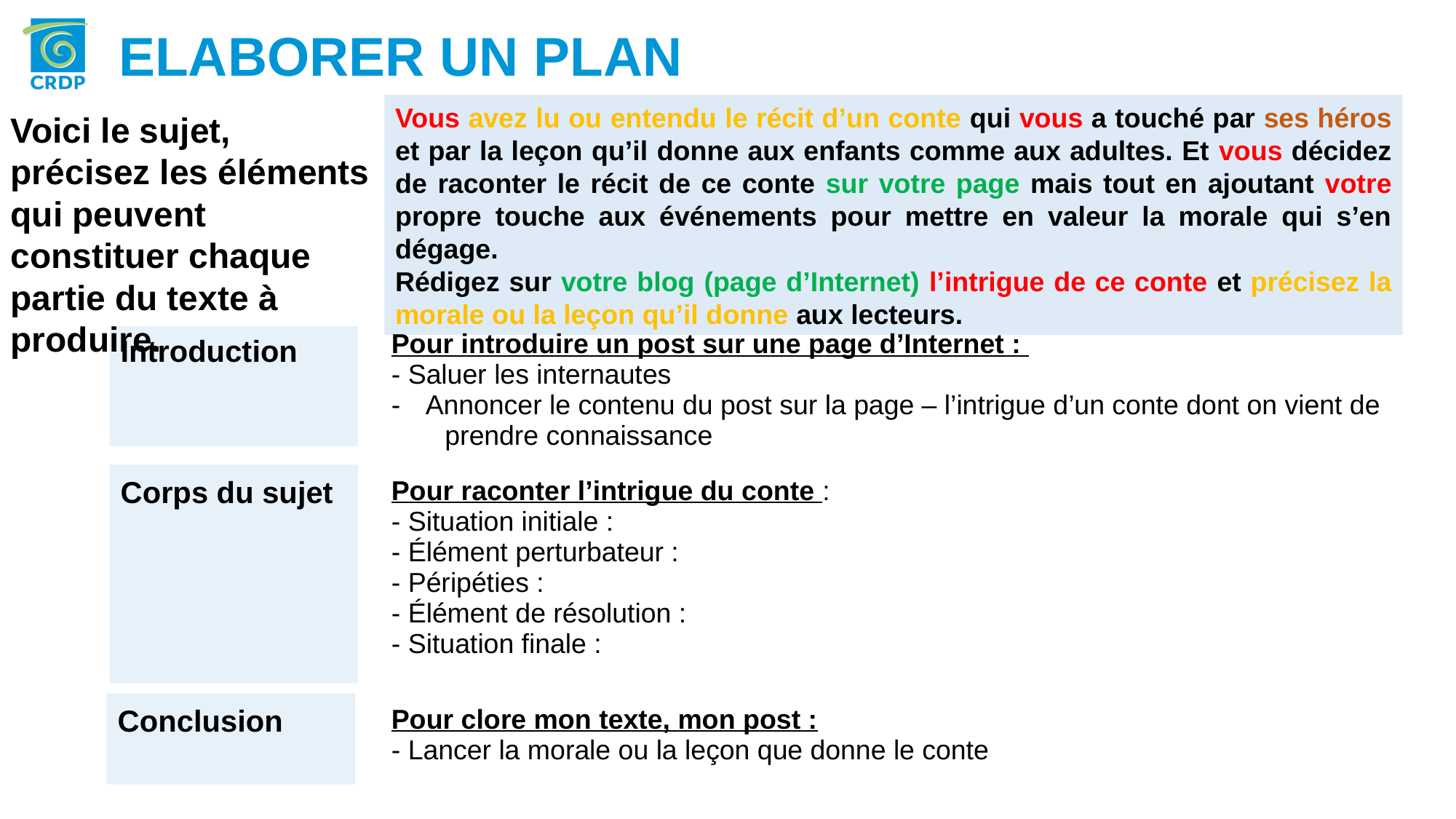

ELABORER UN PLAN
Vous avez lu ou entendu le récit d’un conte qui vous a touché par ses héros et par la leçon qu’il donne aux enfants comme aux adultes. Et vous décidez de raconter le récit de ce conte sur votre page mais tout en ajoutant votre propre touche aux événements pour mettre en valeur la morale qui s’en dégage.
Rédigez sur votre blog (page d’Internet) l’intrigue de ce conte et précisez la morale ou la leçon qu’il donne aux lecteurs.
Voici le sujet, précisez les éléments qui peuvent constituer chaque partie du texte à produire.
| Pour introduire un post sur une page d’Internet : - Saluer les internautes Annoncer le contenu du post sur la page – l’intrigue d’un conte dont on vient de prendre connaissance |
| --- |
| Introduction |
| --- |
| Corps du sujet |
| --- |
| Pour raconter l’intrigue du conte : - Situation initiale : - Élément perturbateur : - Péripéties : - Élément de résolution : - Situation finale : |
| --- |
| Conclusion |
| --- |
| Pour clore mon texte, mon post : - Lancer la morale ou la leçon que donne le conte |
| --- |